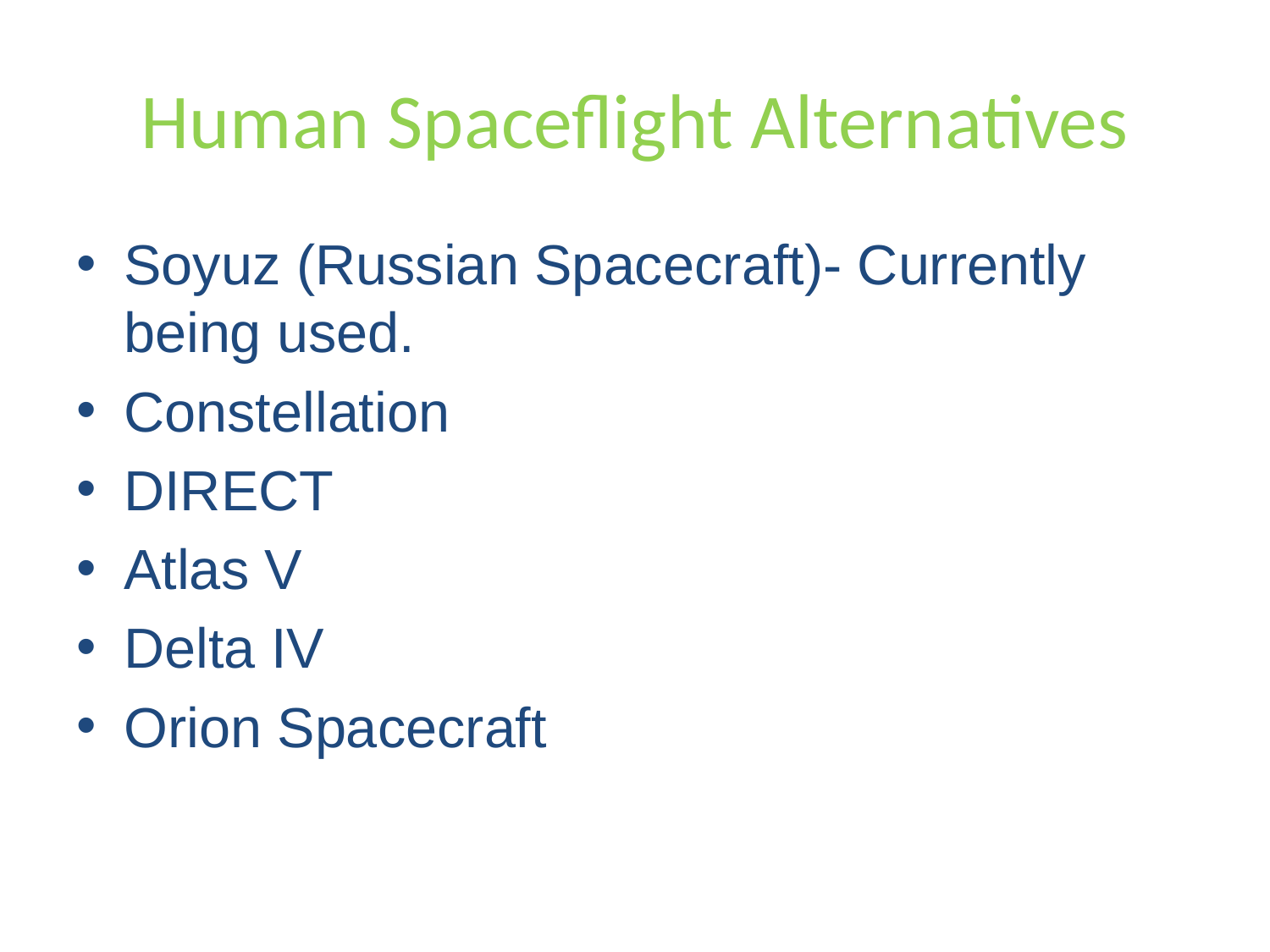

# Human Spaceflight Alternatives
Soyuz (Russian Spacecraft)- Currently being used.
Constellation
DIRECT
Atlas V
Delta IV
Orion Spacecraft